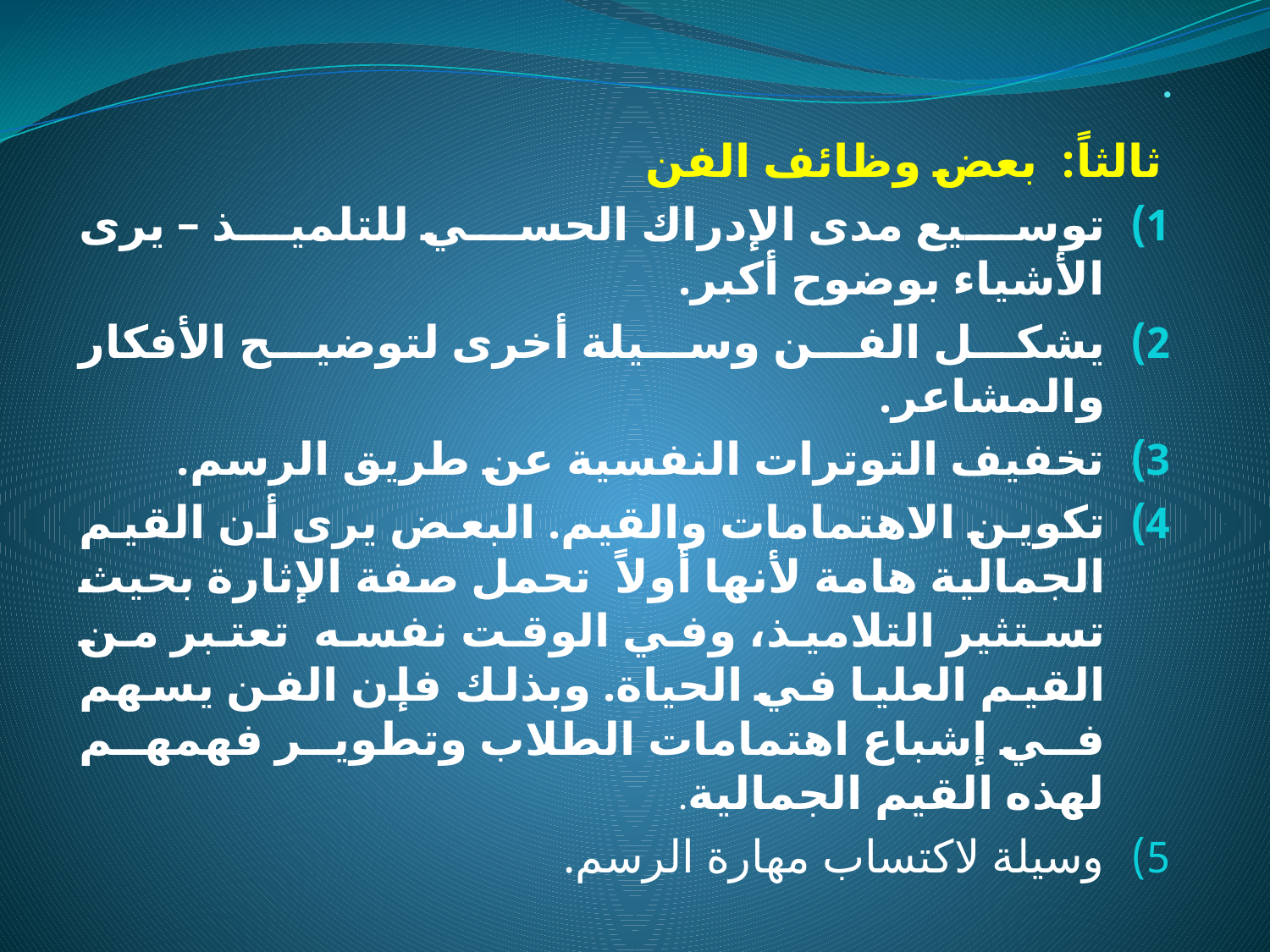

# .
ثالثاً:  بعض وظائف الفن
توسيع مدى الإدراك الحسي للتلميذ – يرى الأشياء بوضوح أكبر.
يشكل الفن وسيلة أخرى لتوضيح الأفكار والمشاعر.
تخفيف التوترات النفسية عن طريق الرسم.
تكوين الاهتمامات والقيم. البعض يرى أن القيم الجمالية هامة لأنها أولاً  تحمل صفة الإثارة بحيث تستثير التلاميذ، وفي الوقت نفسه  تعتبر من القيم العليا في الحياة. وبذلك فإن الفن يسهم في إشباع اهتمامات الطلاب وتطوير فهمهم لهذه القيم الجمالية.
وسيلة لاكتساب مهارة الرسم.